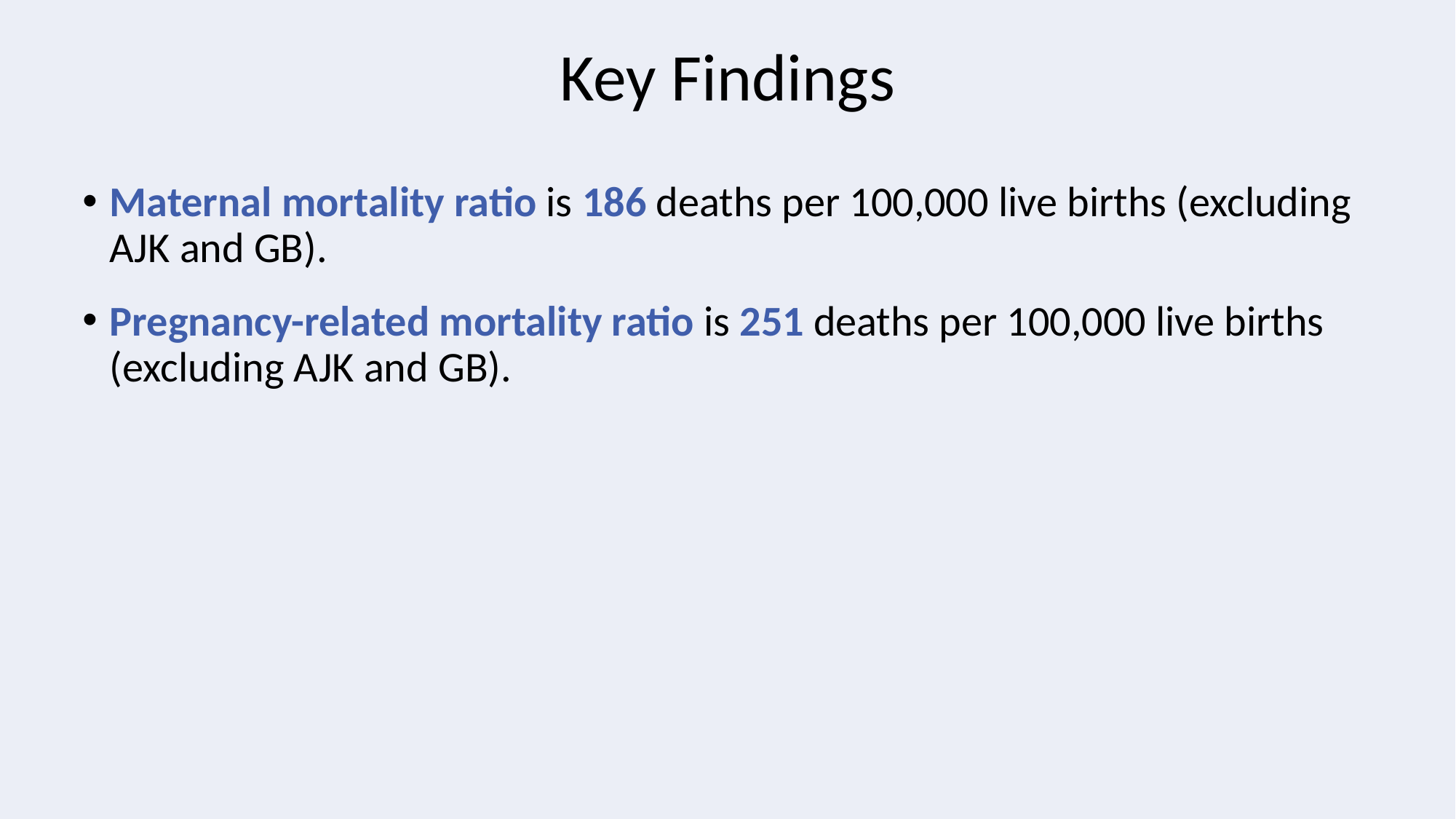

# Key Findings
Maternal mortality ratio is 186 deaths per 100,000 live births (excluding AJK and GB).
Pregnancy-related mortality ratio is 251 deaths per 100,000 live births (excluding AJK and GB).